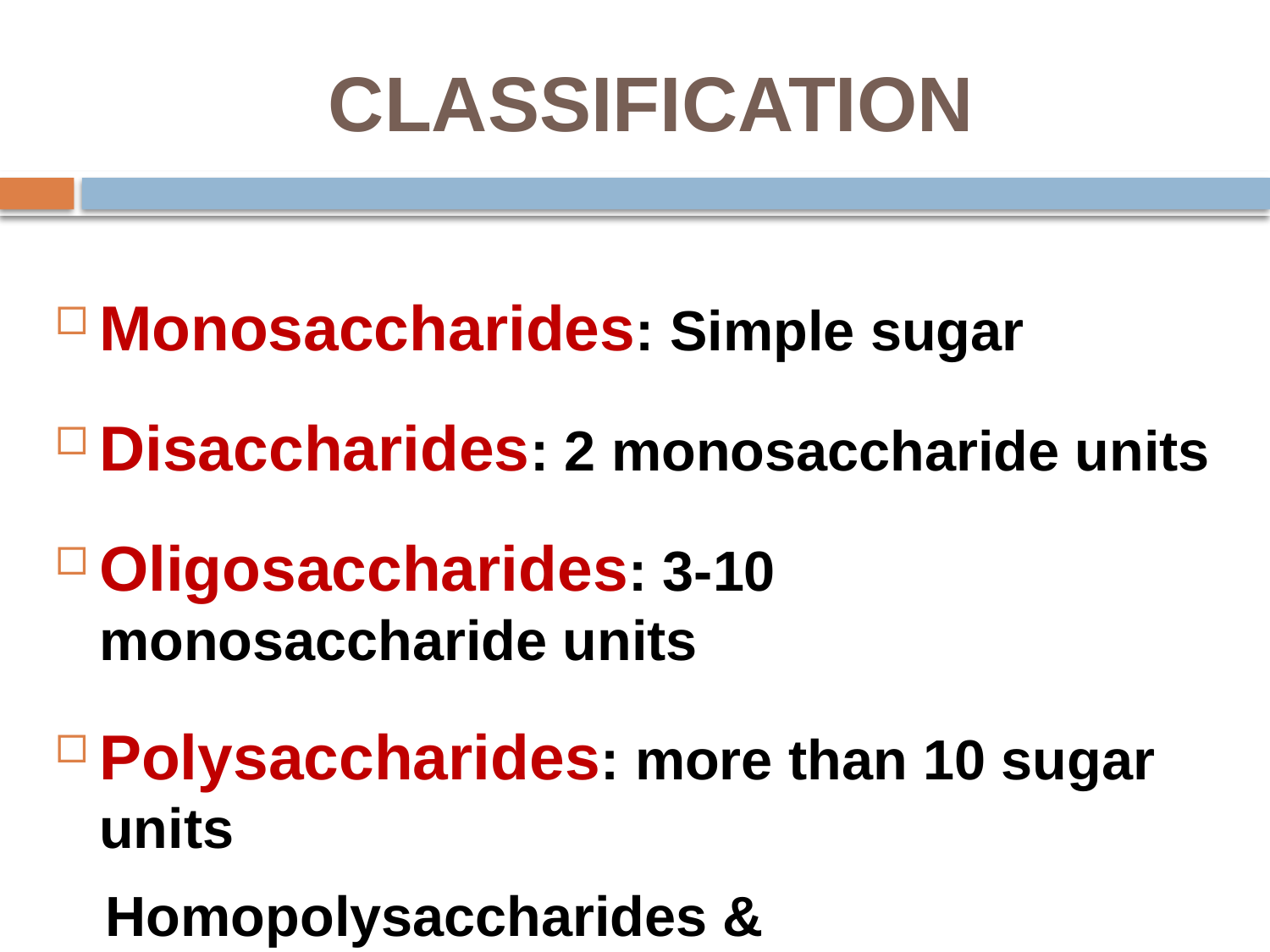

# CLASSIFICATION
Monosaccharides: Simple sugar
Disaccharides: 2 monosaccharide units
Oligosaccharides: 3-10 monosaccharide units
Polysaccharides: more than 10 sugar units
Homopolysaccharides & heteropolysaccharides